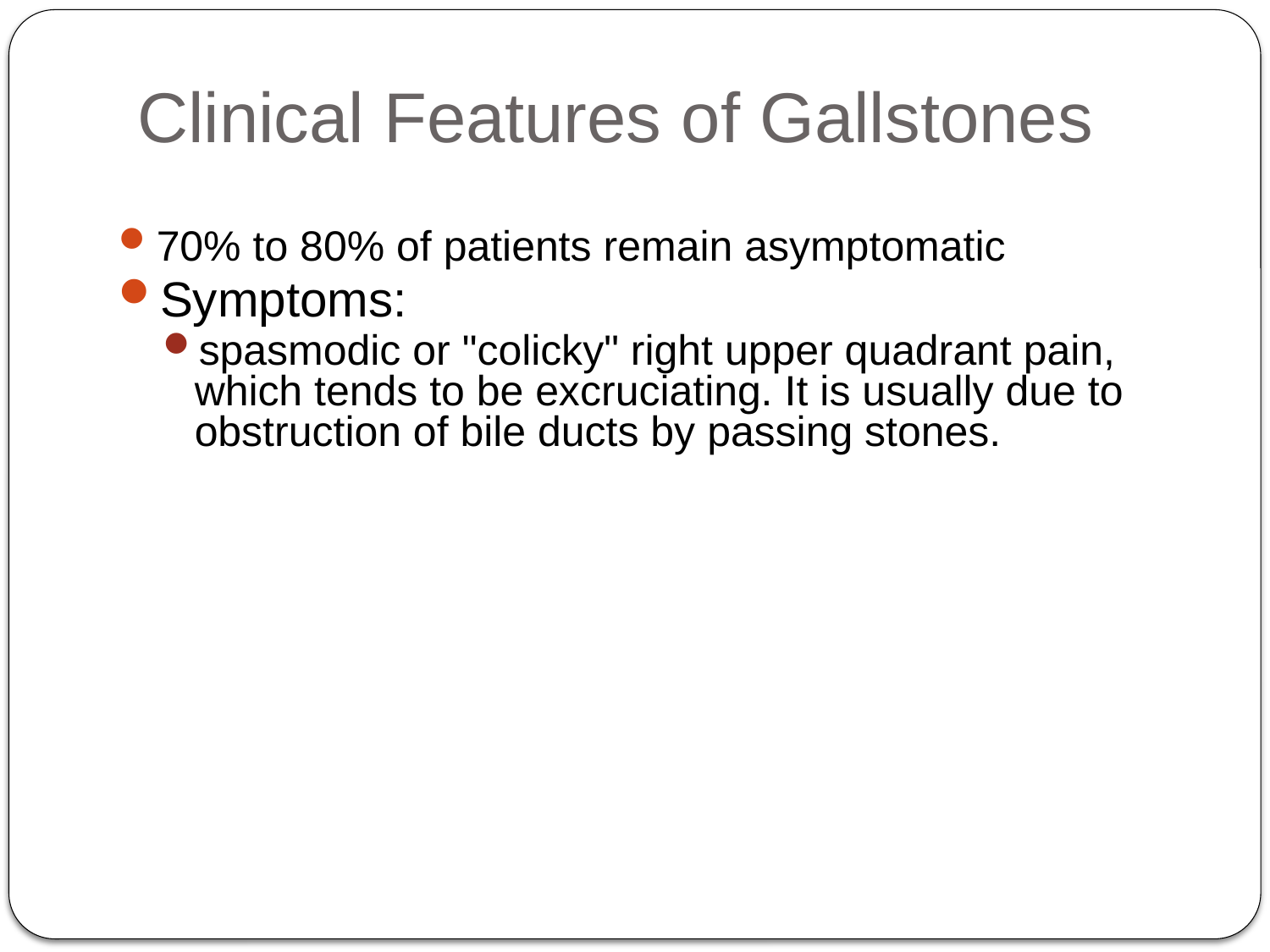

# Clinical Features of Gallstones
70% to 80% of patients remain asymptomatic
Symptoms:
spasmodic or "colicky" right upper quadrant pain, which tends to be excruciating. It is usually due to obstruction of bile ducts by passing stones.